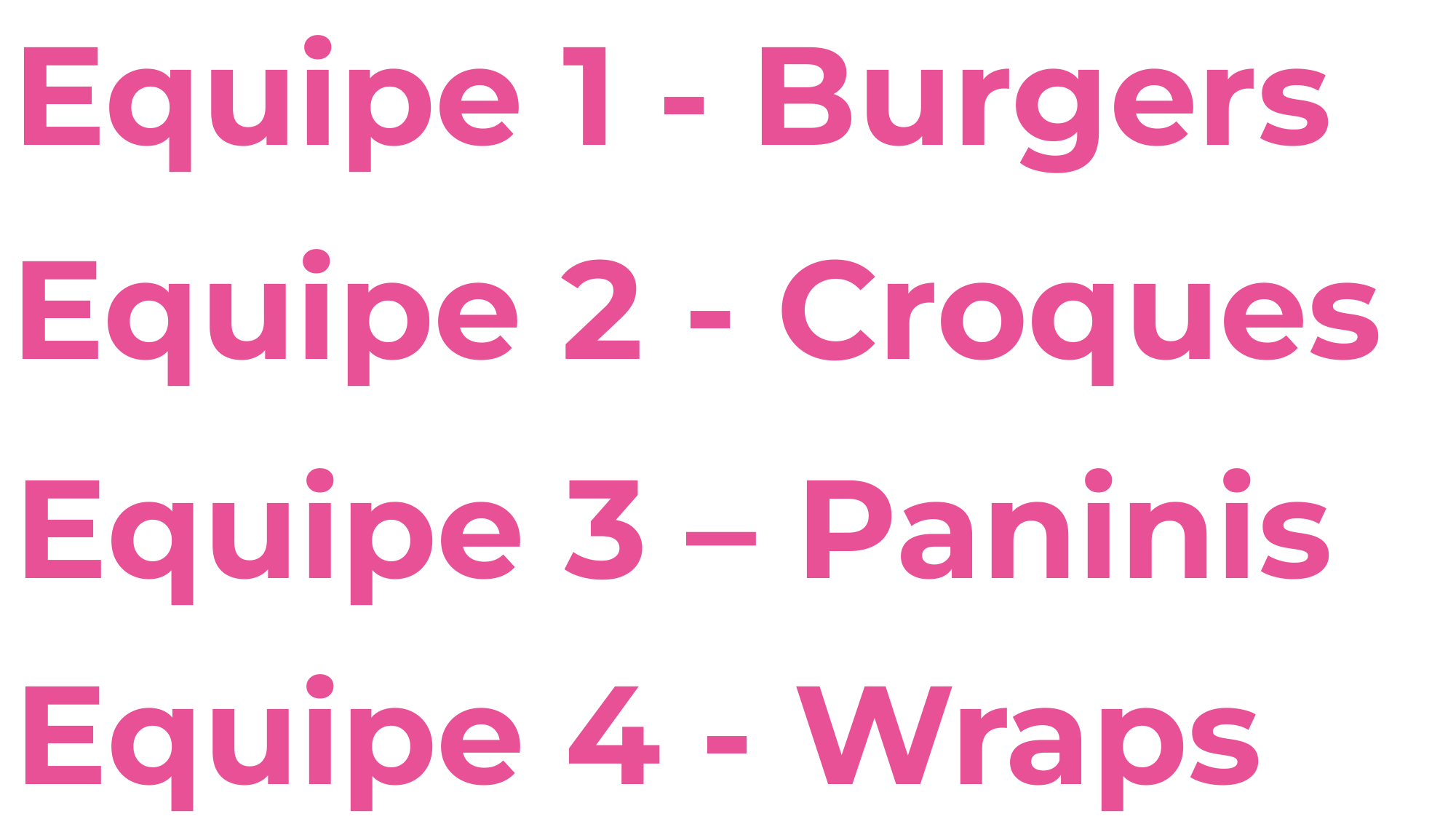

Equipe 1 - Burgers
Equipe 2 - Croques
Equipe 3 – Paninis
Equipe 4 - Wraps